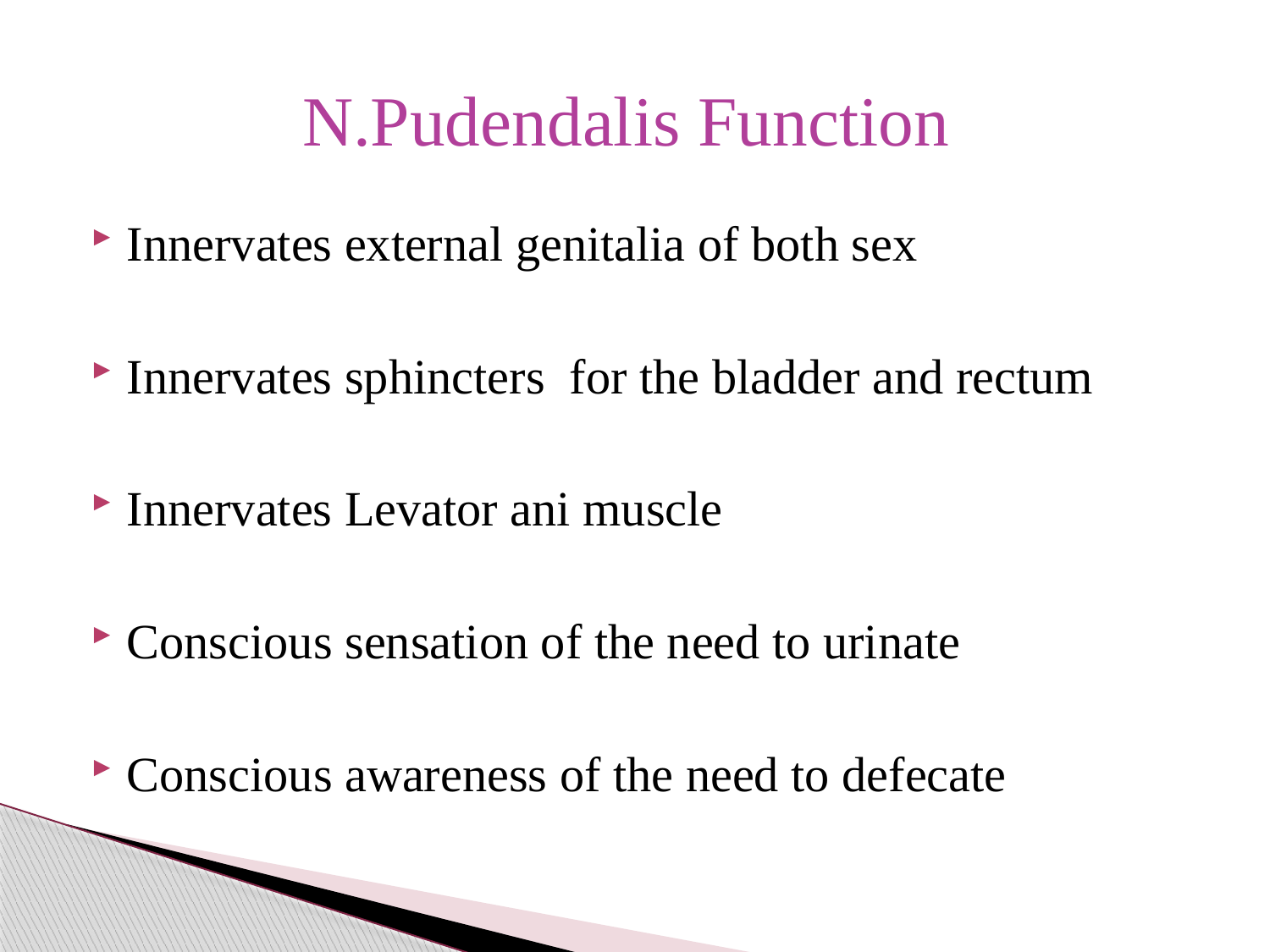

# N.Pudendalis Function
Innervates external genitalia of both sex

Innervates sphincters  for the bladder and rectum

Innervates Levator ani muscle

Conscious sensation of the need to urinate

Conscious awareness of the need to defecate